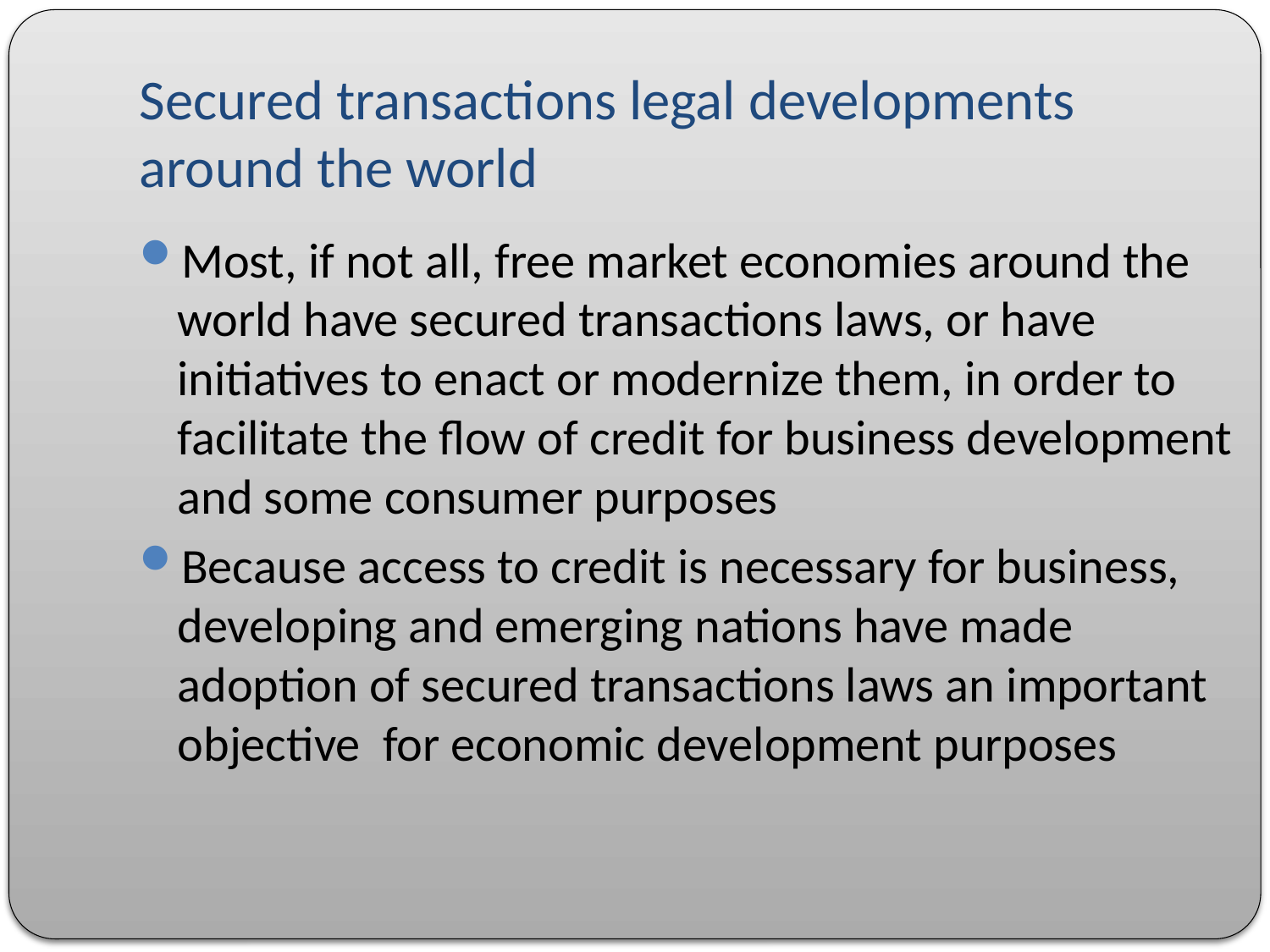

# Secured transactions legal developments  around the world
Most, if not all, free market economies around the world have secured transactions laws, or have initiatives to enact or modernize them, in order to facilitate the flow of credit for business development and some consumer purposes
Because access to credit is necessary for business, developing and emerging nations have made adoption of secured transactions laws an important objective  for economic development purposes